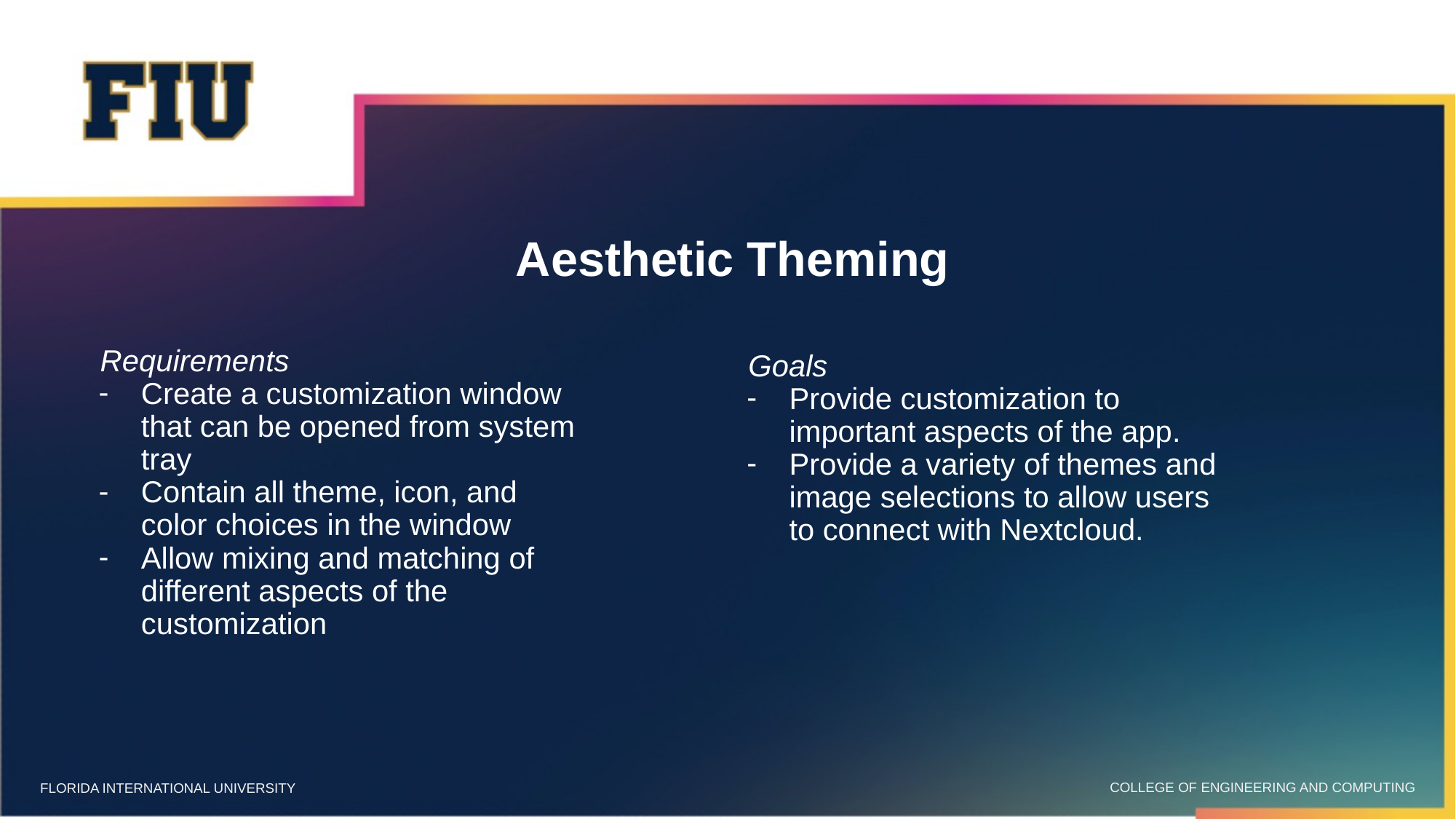

# Aesthetic Theming
Goals
Provide customization to important aspects of the app.
Provide a variety of themes and image selections to allow users to connect with Nextcloud.
Requirements
Create a customization window that can be opened from system tray
Contain all theme, icon, and color choices in the window
Allow mixing and matching of different aspects of the customization